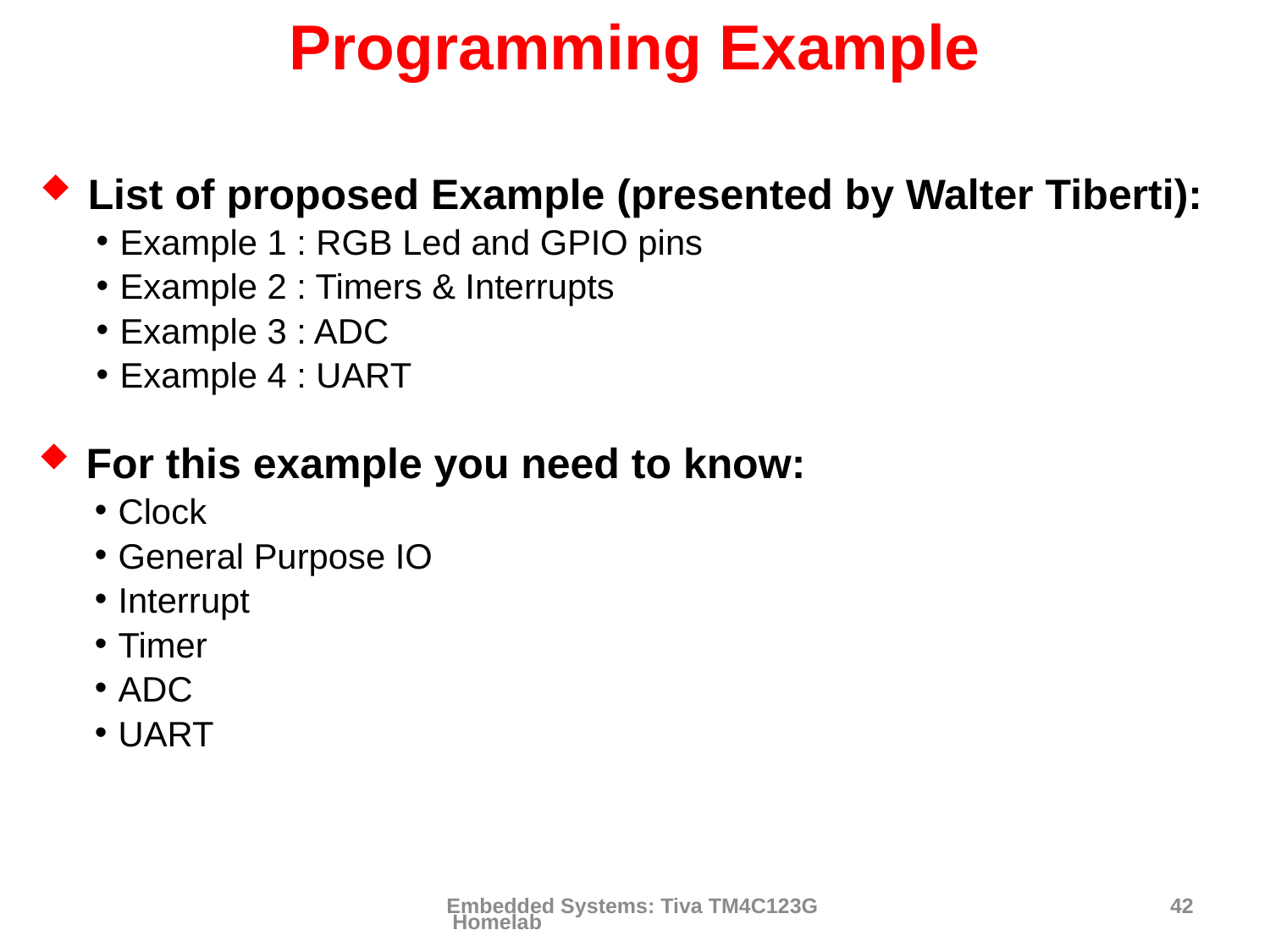

# Programming Example
List of proposed Example (presented by Walter Tiberti):
Example 1 : RGB Led and GPIO pins
Example 2 : Timers & Interrupts
Example 3 : ADC
Example 4 : UART
For this example you need to know:
Clock
General Purpose IO
Interrupt
Timer
ADC
UART
Embedded Systems: Tiva TM4C123G Homelab
42